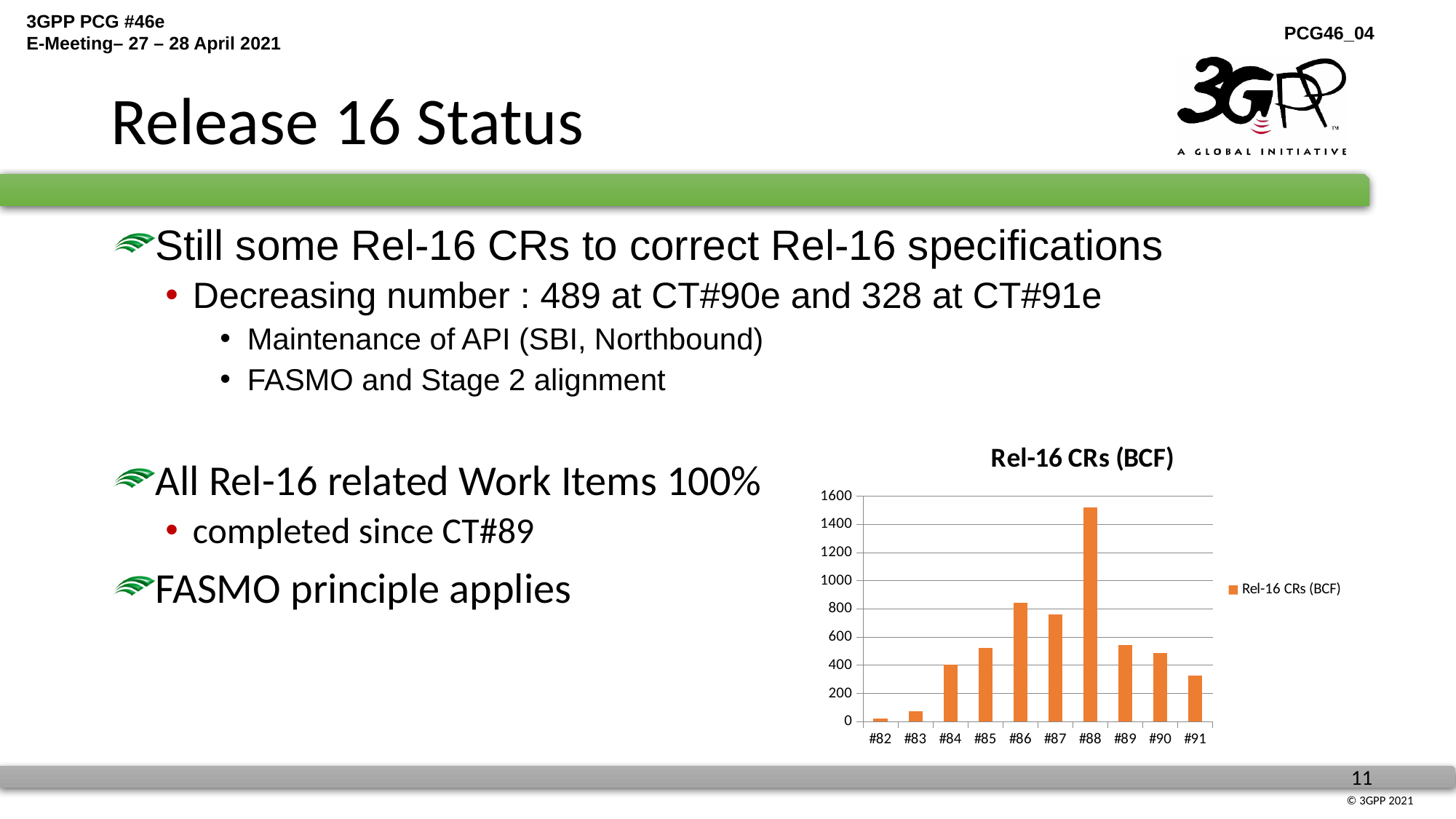

# Release 16 Status
Still some Rel-16 CRs to correct Rel-16 specifications
Decreasing number : 489 at CT#90e and 328 at CT#91e
Maintenance of API (SBI, Northbound)
FASMO and Stage 2 alignment

All Rel-16 related Work Items 100%
completed since CT#89
FASMO principle applies

### Chart:

| Category | Rel-16 CRs (BCF) |
|---|---|
| #82 | 22.0 |
| #83 | 75.0 |
| #84 | 403.0 |
| #85 | 523.0 |
| #86 | 844.0 |
| #87 | 763.0 |
| #88 | 1519.0 |
| #89 | 544.0 |
| #90 | 489.0 |
| #91 | 328.0 |